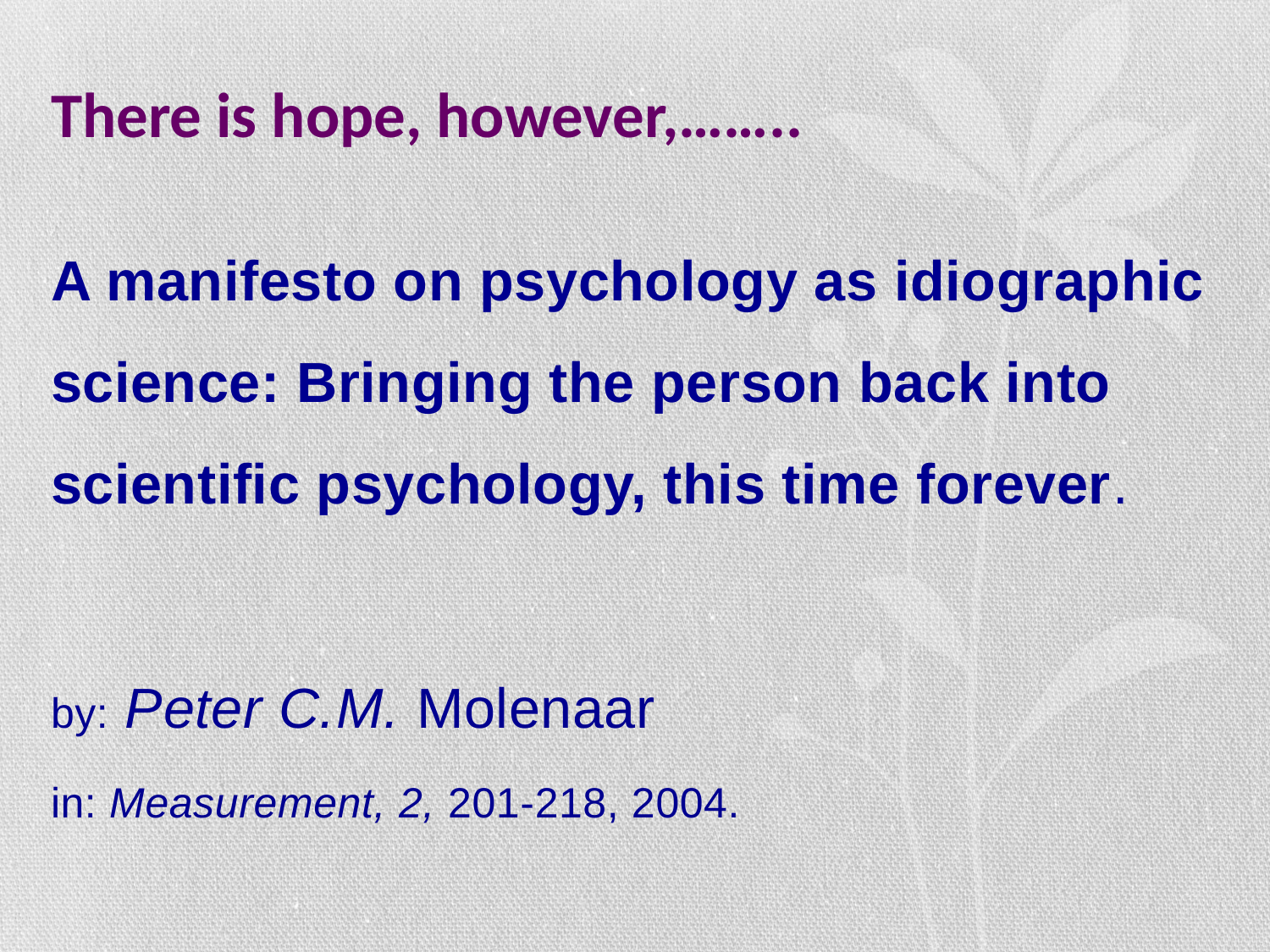

# There is hope, however,……..
A manifesto on psychology as idiographic science: Bringing the person back into scientific psychology, this time forever.

by: Peter C.M. Molenaar
in: Measurement, 2, 201-218, 2004.